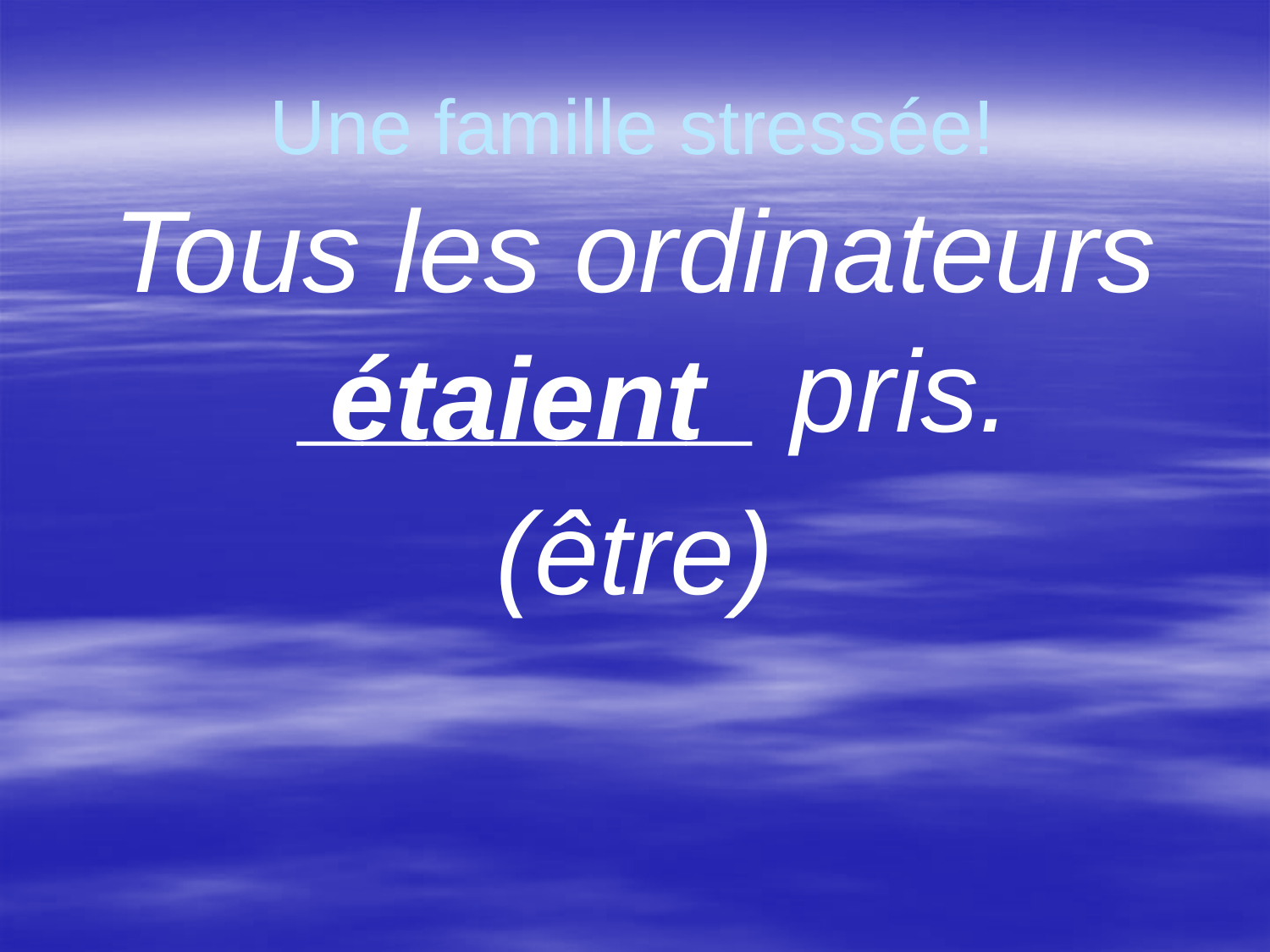

# Une famille stressée!
Tous les ordinateurs _______ pris.
(être)
étaient